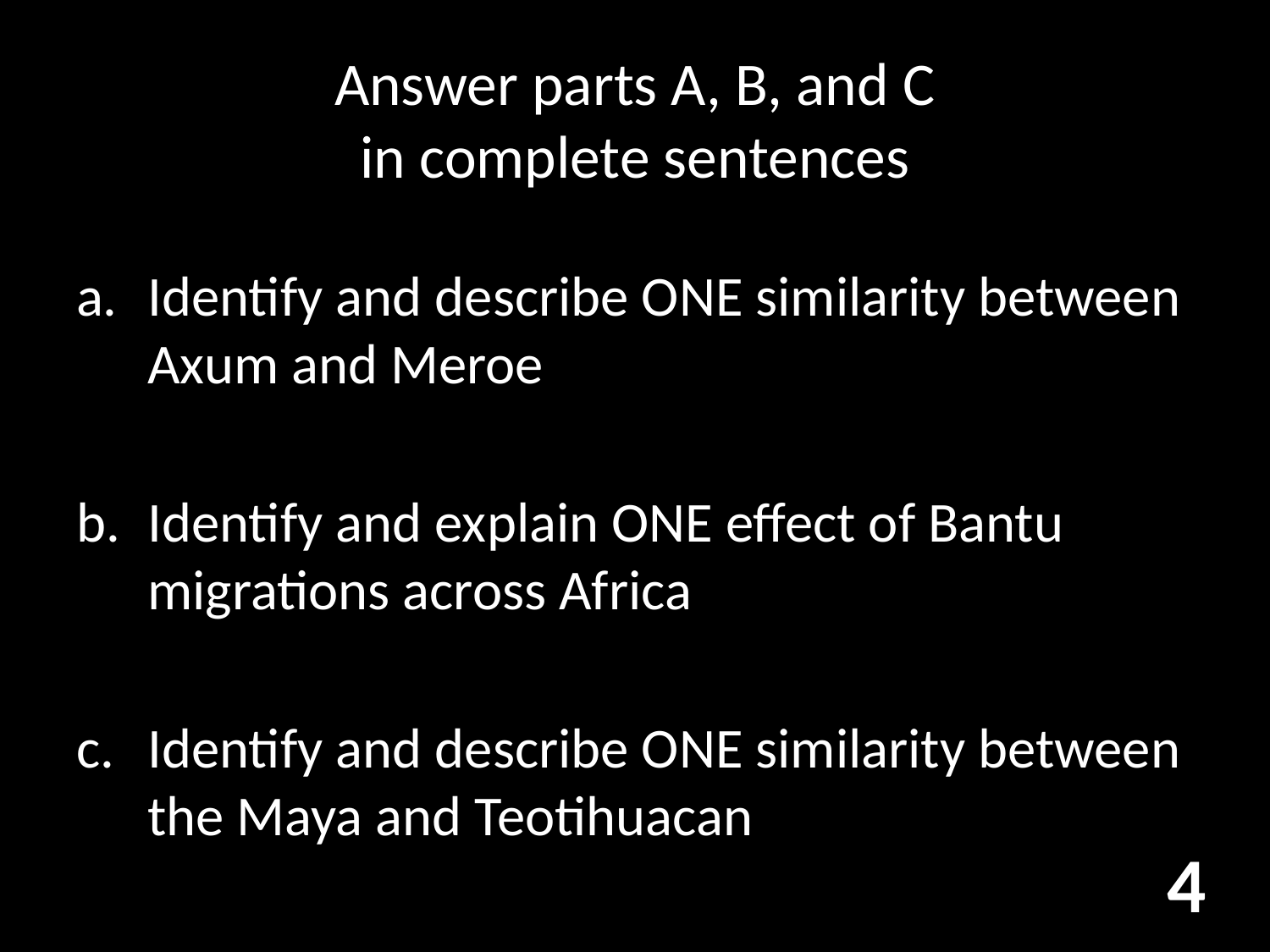

# Answer parts A, B, and C in complete sentences
Identify and describe ONE similarity between Axum and Meroe

Identify and explain ONE effect of Bantu migrations across Africa

Identify and describe ONE similarity between the Maya and Teotihuacan
4